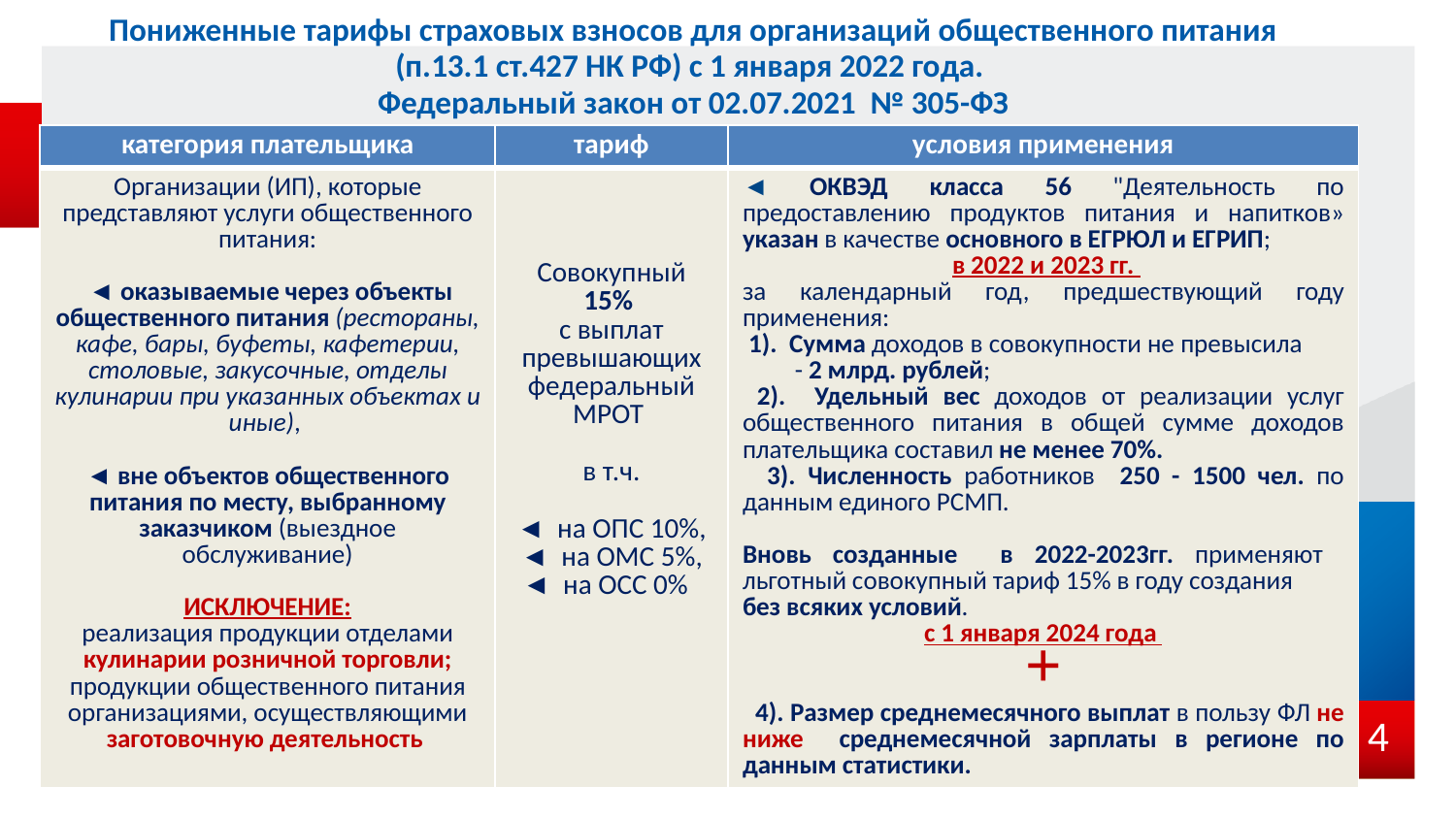

# Пониженные тарифы страховых взносов для организаций общественного питания (п.13.1 ст.427 НК РФ) с 1 января 2022 года. Федеральный закон от 02.07.2021  № 305-ФЗ
| категория плательщика | тариф | условия применения |
| --- | --- | --- |
| Организации (ИП), которые представляют услуги общественного питания: ◄ оказываемые через объекты общественного питания (рестораны, кафе, бары, буфеты, кафетерии, столовые, закусочные, отделы кулинарии при указанных объектах и иные), ◄ вне объектов общественного питания по месту, выбранному заказчиком (выездное обслуживание) ИСКЛЮЧЕНИЕ: реализация продукции отделами кулинарии розничной торговли; продукции общественного питания организациями, осуществляющими заготовочную деятельность | Совокупный 15% с выплат превышающих федеральный МРОТ в т.ч. ◄ на ОПС 10%, ◄ на ОМС 5%, ◄ на ОСС 0% | ◄ ОКВЭД класса 56 "Деятельность по предоставлению продуктов питания и напитков» указан в качестве основного в ЕГРЮЛ и ЕГРИП; в 2022 и 2023 гг. за календарный год, предшествующий году применения: 1). Сумма доходов в совокупности не превысила - 2 млрд. рублей; 2). Удельный вес доходов от реализации услуг общественного питания в общей сумме доходов плательщика составил не менее 70%. 3). Численность работников 250 - 1500 чел. по данным единого РСМП. Вновь созданные в 2022-2023гг. применяют льготный совокупный тариф 15% в году создания без всяких условий. с 1 января 2024 года + 4). Размер среднемесячного выплат в пользу ФЛ не ниже среднемесячной зарплаты в регионе по данным статистики. |
4